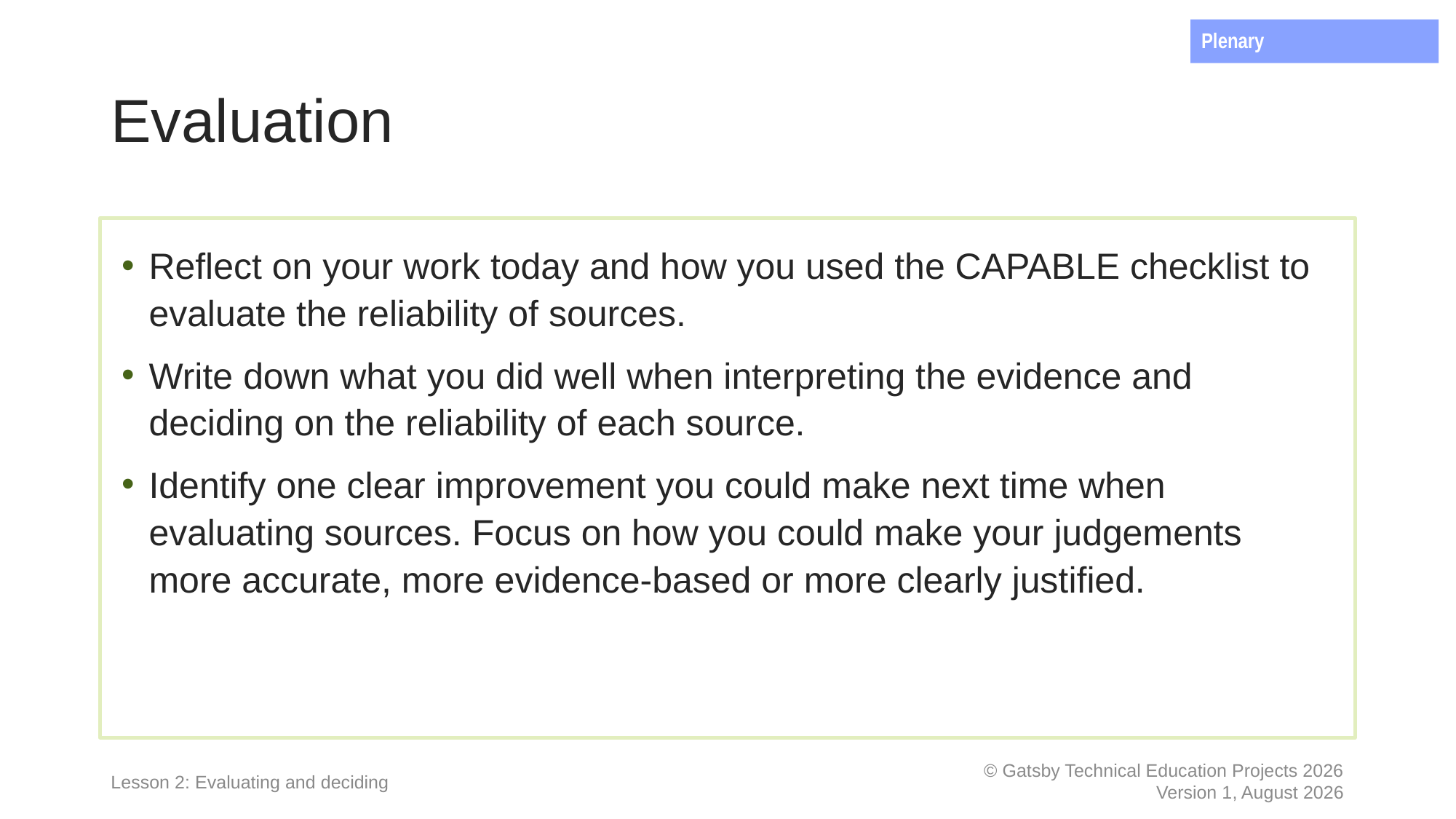

Plenary
# Evaluation
Reflect on your work today and how you used the CAPABLE checklist to evaluate the reliability of sources.
Write down what you did well when interpreting the evidence and deciding on the reliability of each source.
Identify one clear improvement you could make next time when evaluating sources. Focus on how you could make your judgements more accurate, more evidence-based or more clearly justified.

Lesson 2: Evaluating and deciding